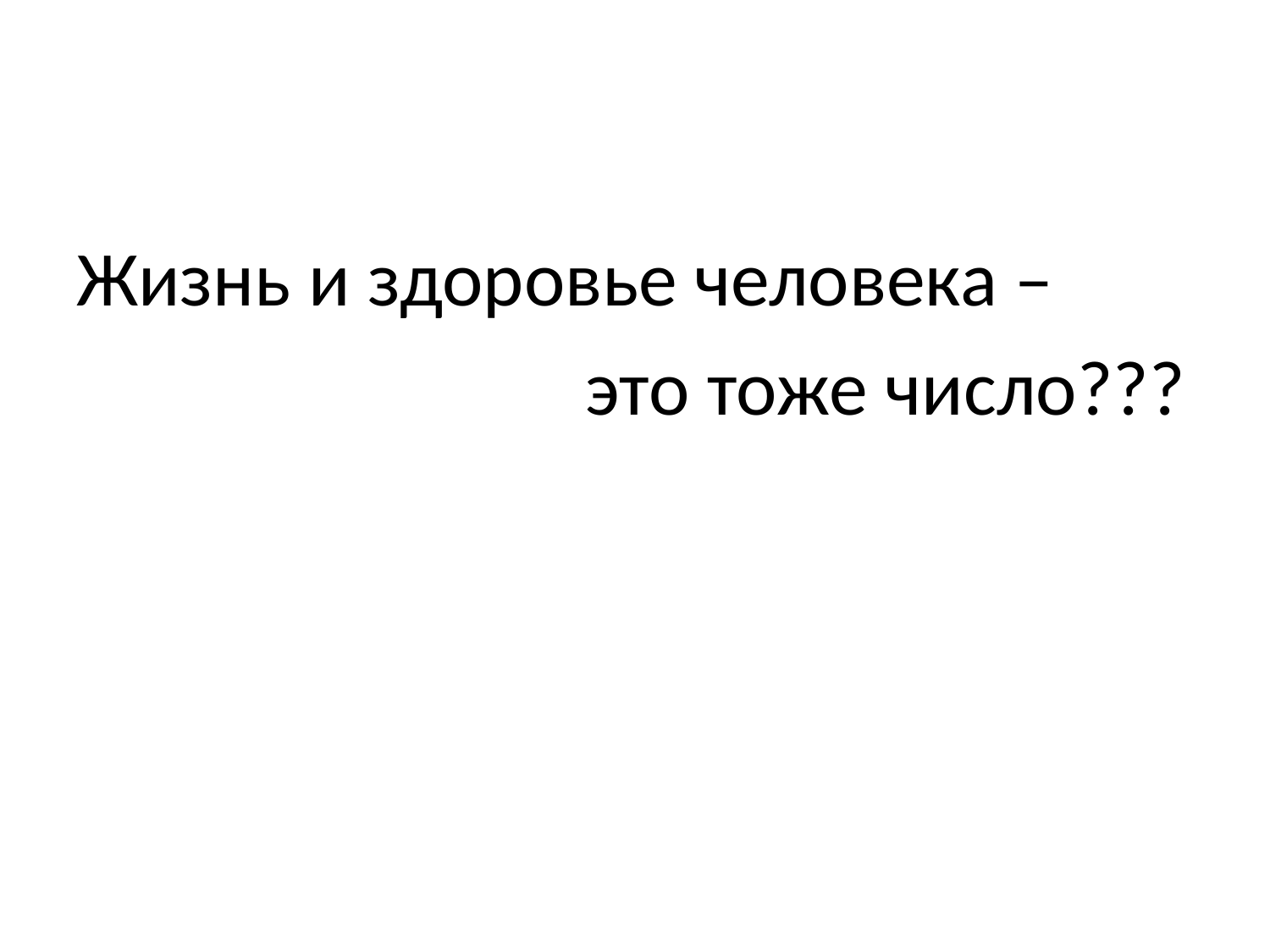

#
Жизнь и здоровье человека –
                             это тоже число???